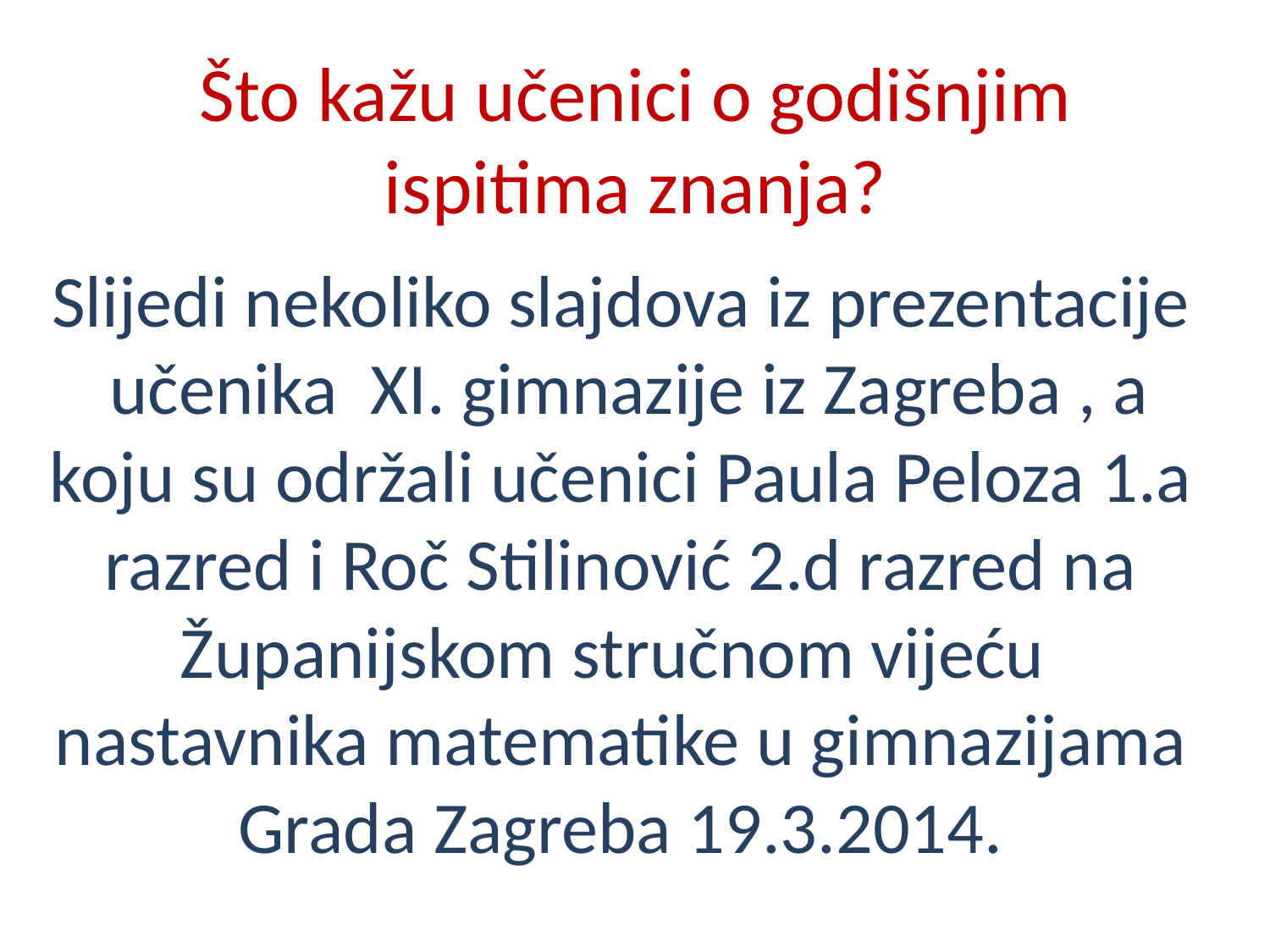

# Što kažu učenici o godišnjim ispitima znanja?

Slijedi nekoliko slajdova iz prezentacije  učenika  XI. gimnazije iz Zagreba , a koju su održali učenici Paula Peloza 1.a razred i Roč Stilinović 2.d razred na Županijskom stručnom vijeću  nastavnika matematike u gimnazijama Grada Zagreba 19.3.2014.